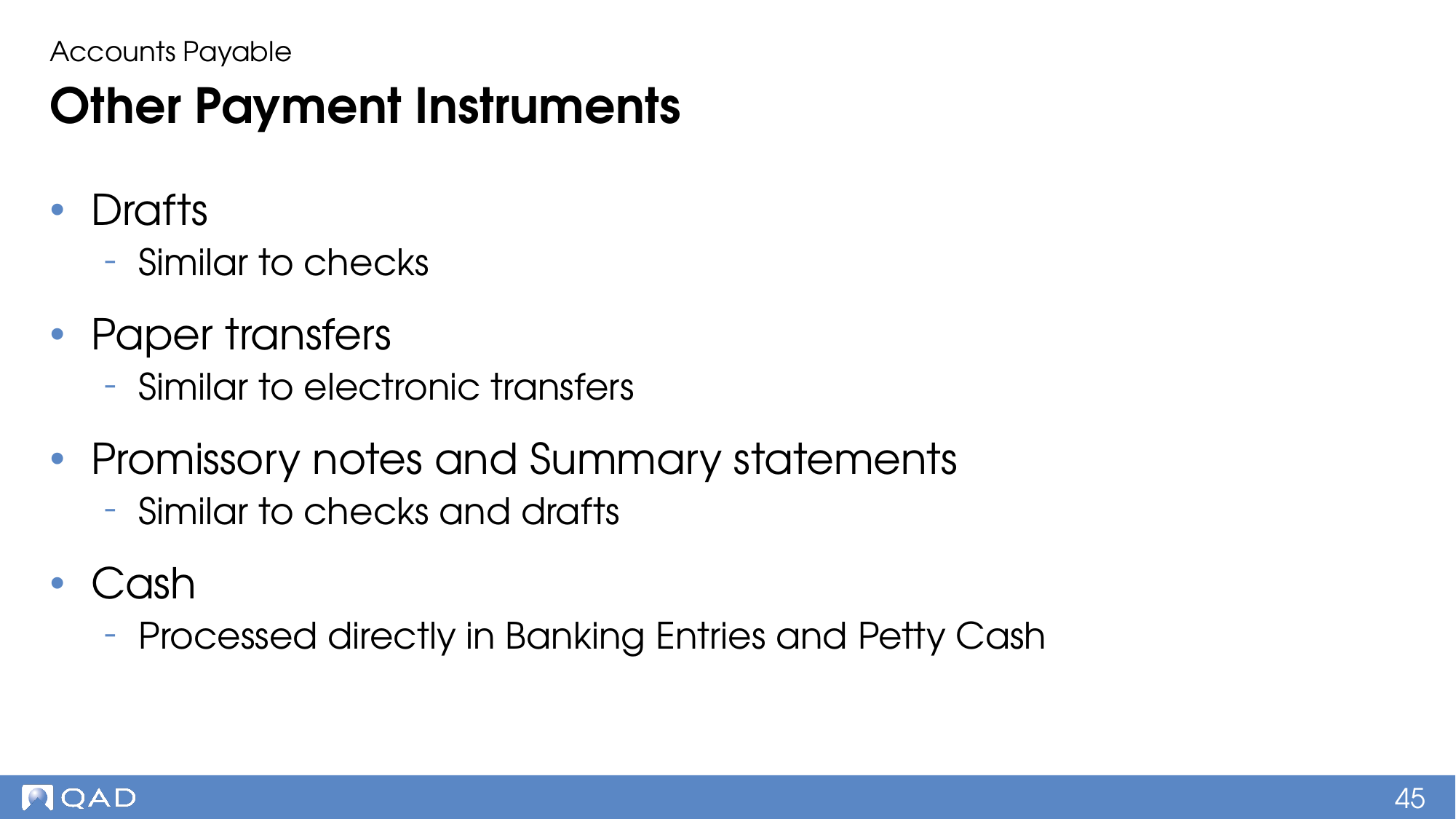

Accounts Payable
# Other Payment Instruments
Drafts
Similar to checks
Paper transfers
Similar to electronic transfers
Promissory notes and Summary statements
Similar to checks and drafts
Cash
Processed directly in Banking Entries and Petty Cash

45